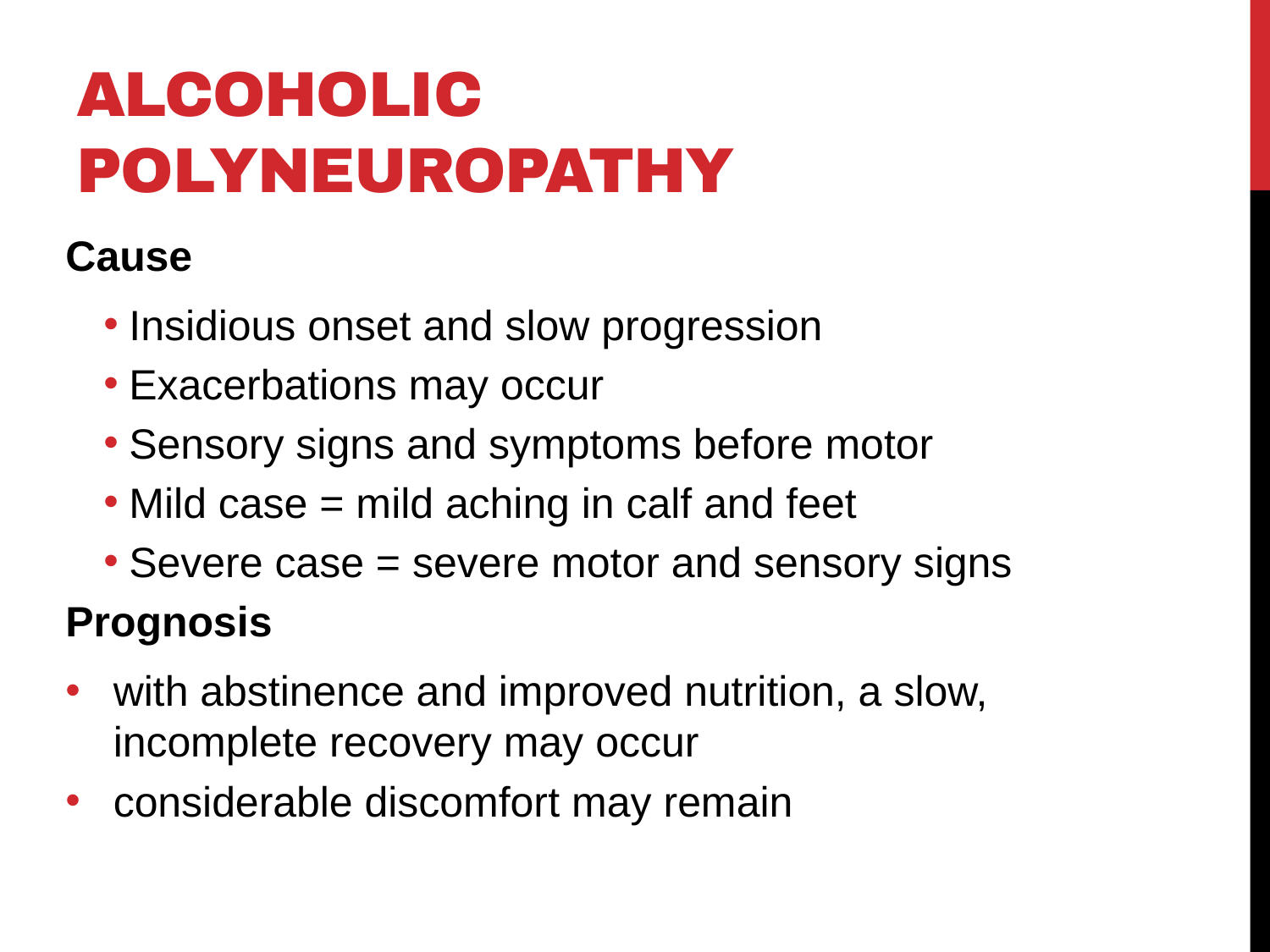

# Alcoholic Polyneuropathy
Cause
Insidious onset and slow progression
Exacerbations may occur
Sensory signs and symptoms before motor
Mild case = mild aching in calf and feet
Severe case = severe motor and sensory signs
Prognosis
with abstinence and improved nutrition, a slow, incomplete recovery may occur
considerable discomfort may remain